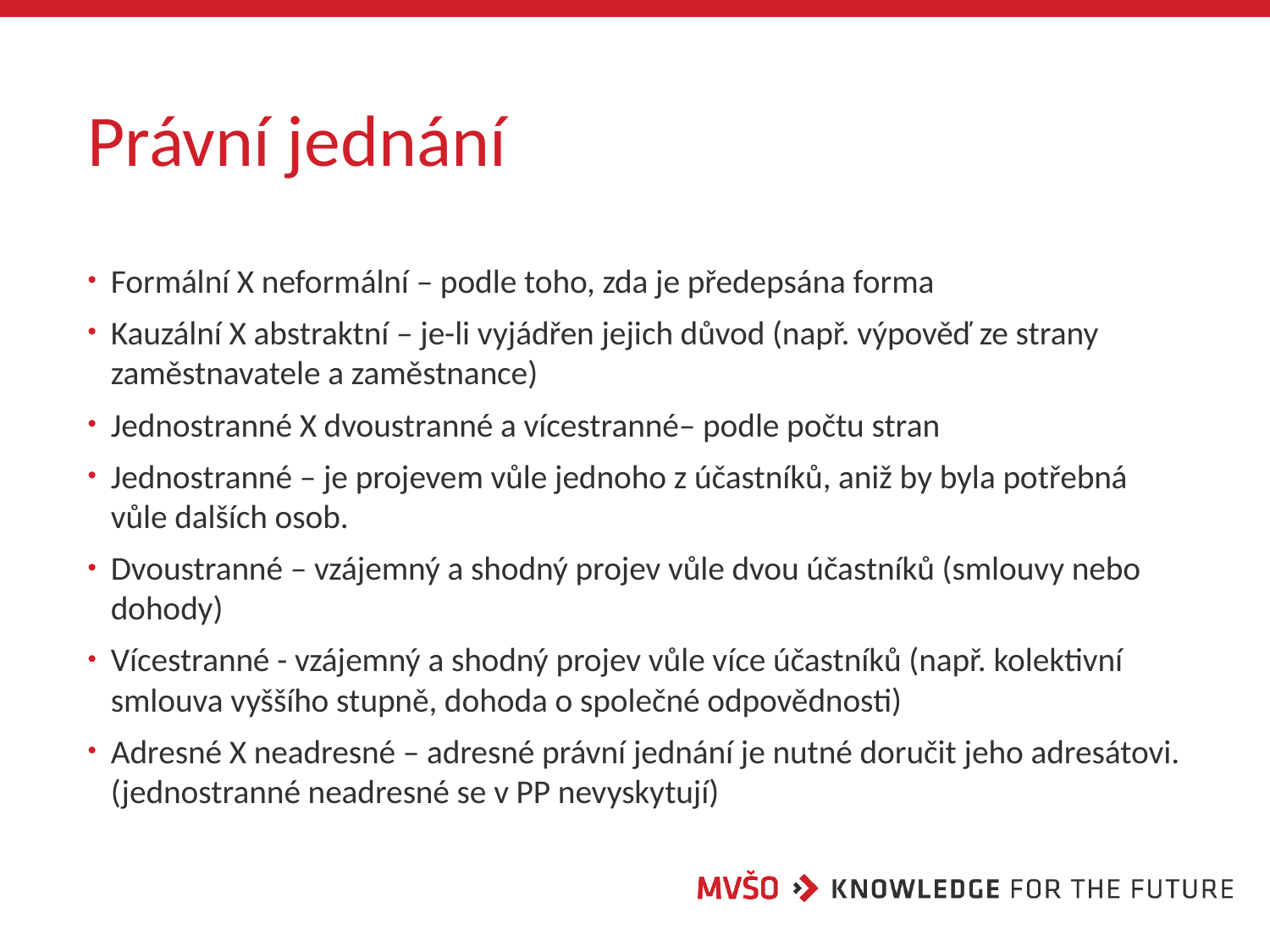

# Právní jednání
Formální X neformální – podle toho, zda je předepsána forma
Kauzální X abstraktní – je-li vyjádřen jejich důvod (např. výpověď ze strany zaměstnavatele a zaměstnance)
Jednostranné X dvoustranné a vícestranné– podle počtu stran
Jednostranné – je projevem vůle jednoho z účastníků, aniž by byla potřebná vůle dalších osob.
Dvoustranné – vzájemný a shodný projev vůle dvou účastníků (smlouvy nebo dohody)
Vícestranné - vzájemný a shodný projev vůle více účastníků (např. kolektivní smlouva vyššího stupně, dohoda o společné odpovědnosti)
Adresné X neadresné – adresné právní jednání je nutné doručit jeho adresátovi. (jednostranné neadresné se v PP nevyskytují)